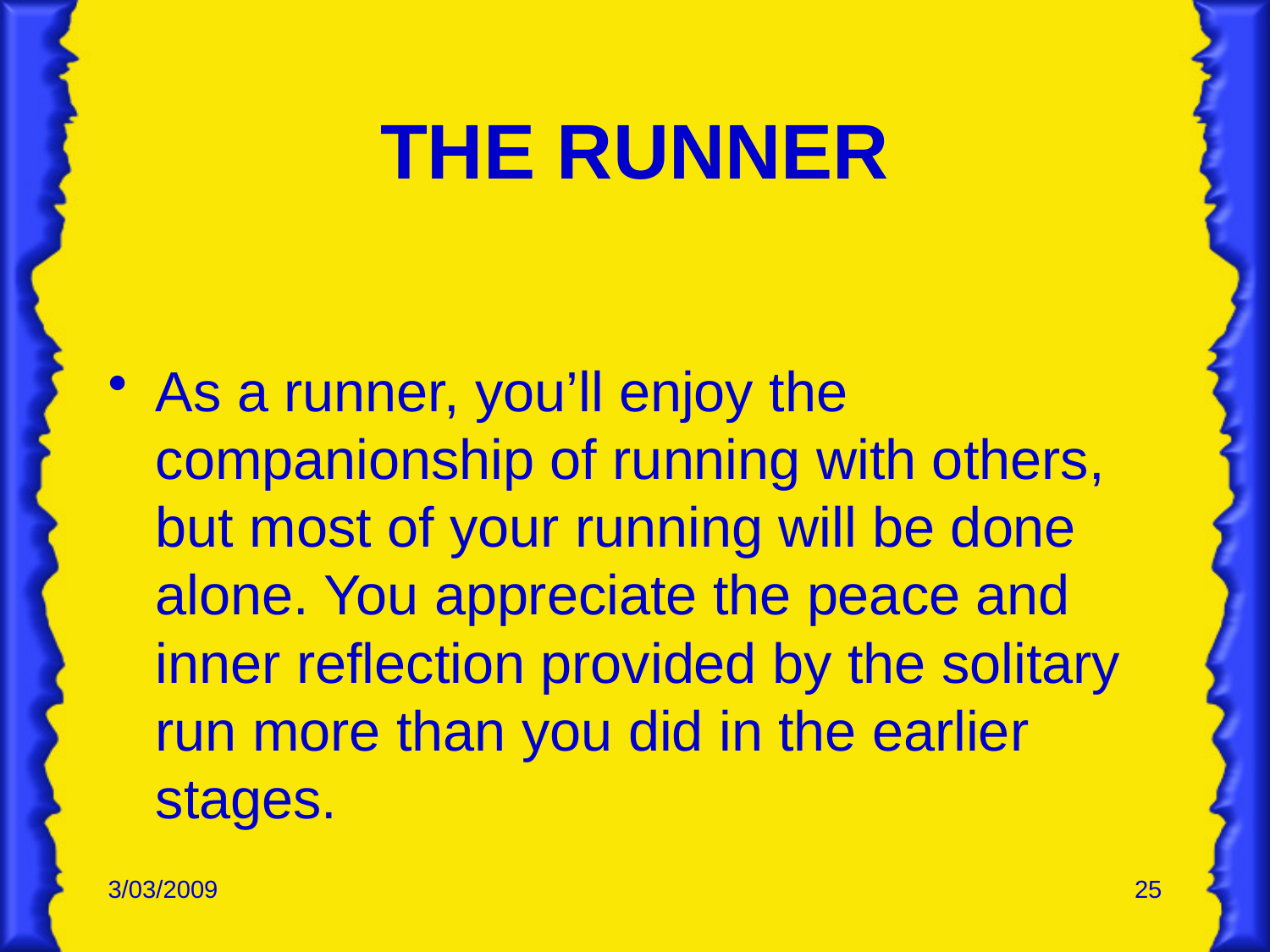

# THE RUNNER
As a runner, you’ll enjoy the companionship of running with others, but most of your running will be done alone. You appreciate the peace and inner reflection provided by the solitary run more than you did in the earlier stages.

3/03/2009
25